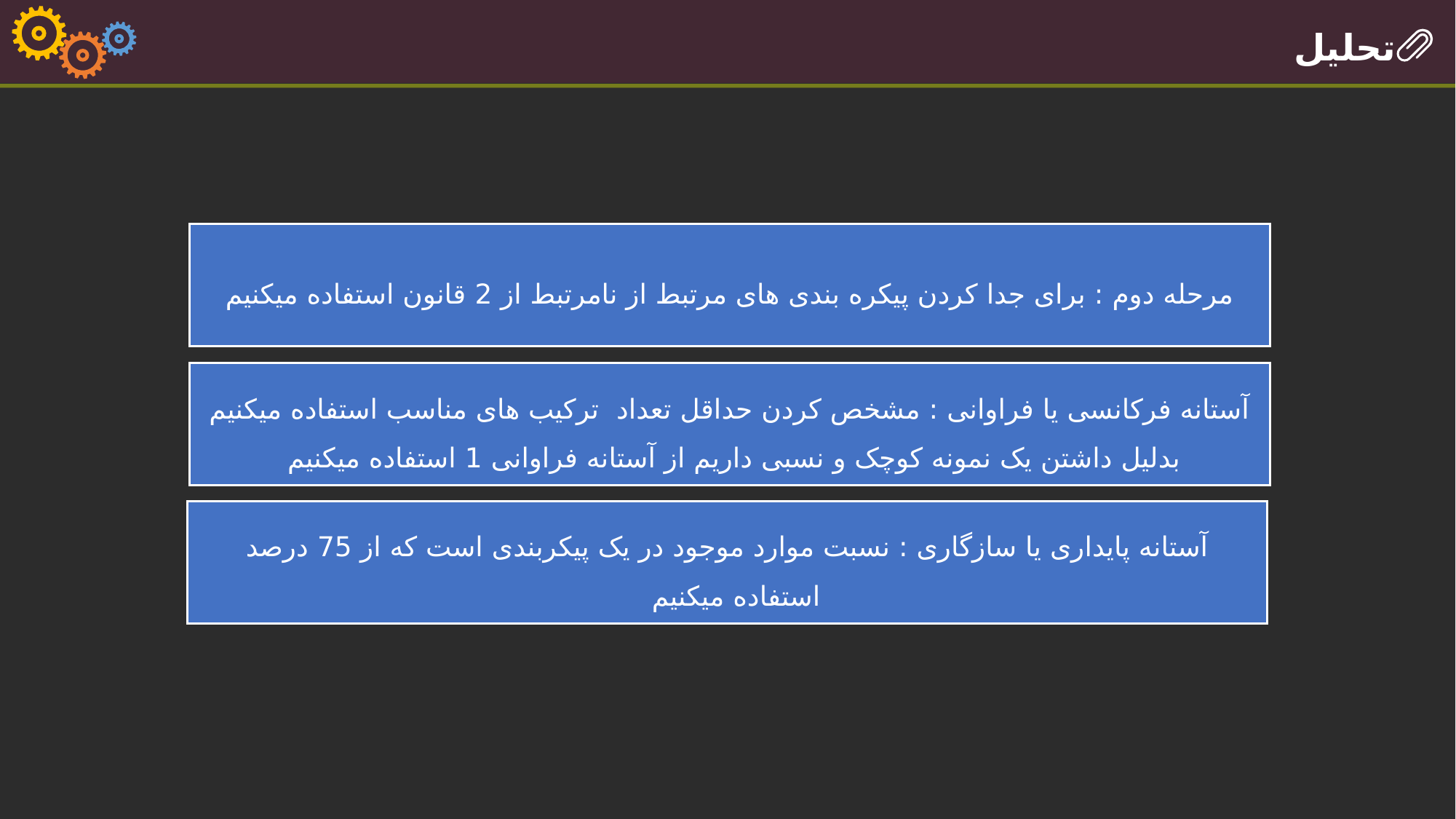

تحلیل

مرحله دوم : برای جدا کردن پیکره بندی های مرتبط از نامرتبط از 2 قانون استفاده میکنیم
آستانه فرکانسی یا فراوانی : مشخص کردن حداقل تعداد  ترکیب های مناسب استفاده میکنیم بدلیل داشتن یک نمونه کوچک و نسبی داریم از آستانه فراوانی 1 استفاده میکنیم
آستانه پایداری یا سازگاری : نسبت موارد موجود در یک پیکربندی است که از 75 درصد استفاده میکنیم